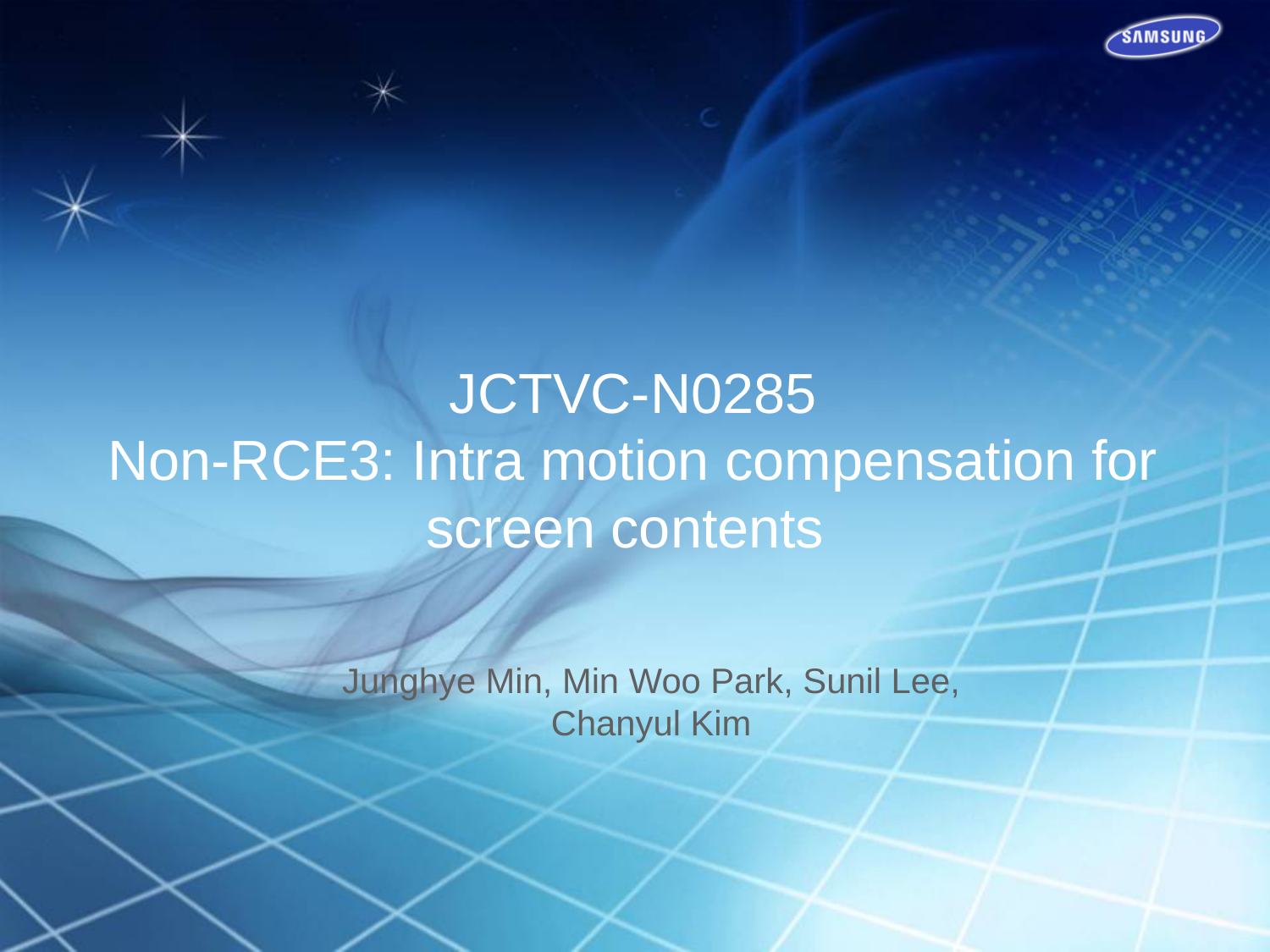

JCTVC-N0285
Non-RCE3: Intra motion compensation for screen contents
Junghye Min, Min Woo Park, Sunil Lee, Chanyul Kim